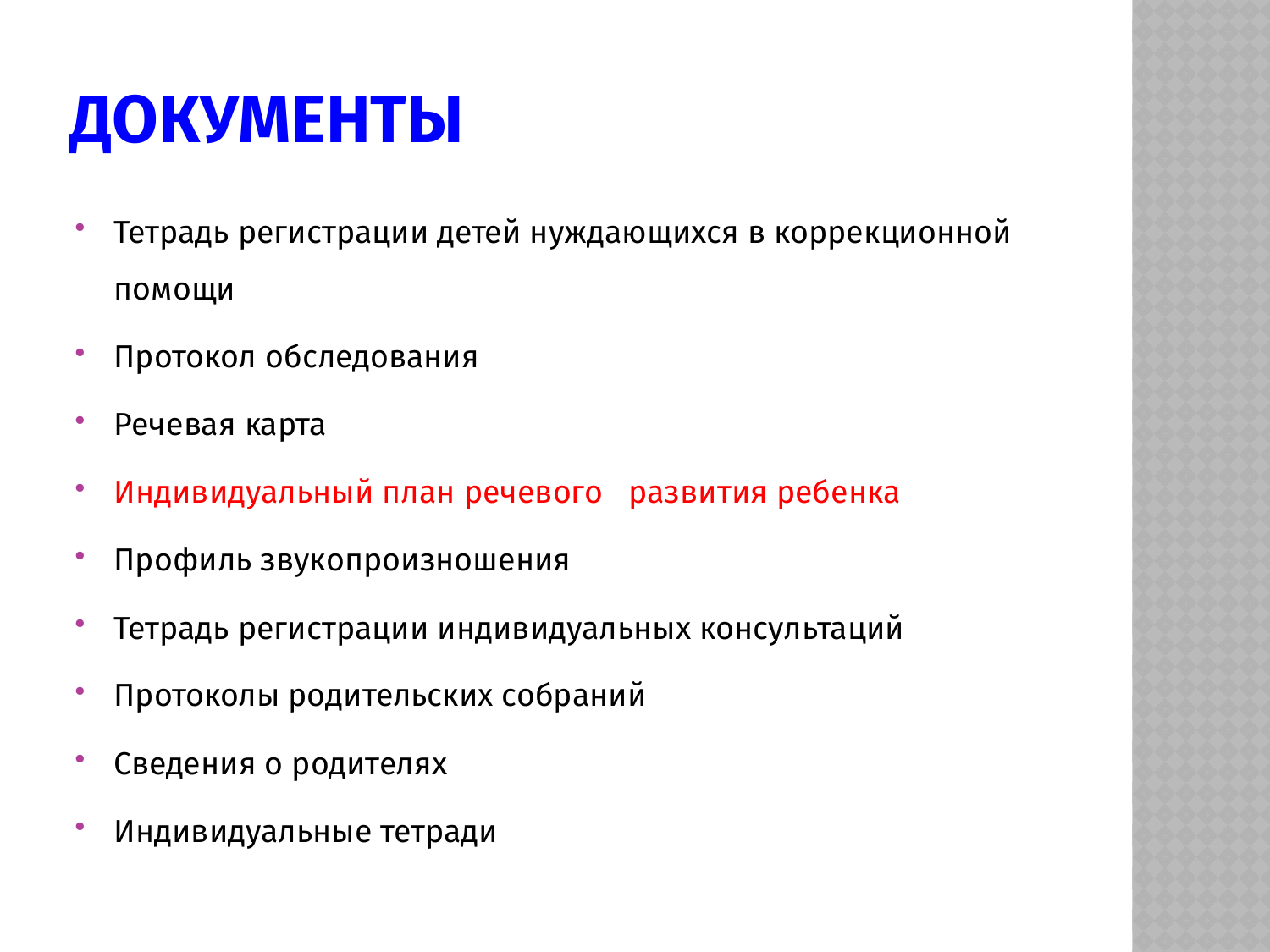

# документы
Тетрадь регистрации детей нуждающихся в коррекционной помощи
Протокол обследования
Речевая карта
Индивидуальный план речевого   развития ребенка
Профиль звукопроизношения
Тетрадь регистрации индивидуальных консультаций
Протоколы родительских собраний
Сведения о родителях
Индивидуальные тетради